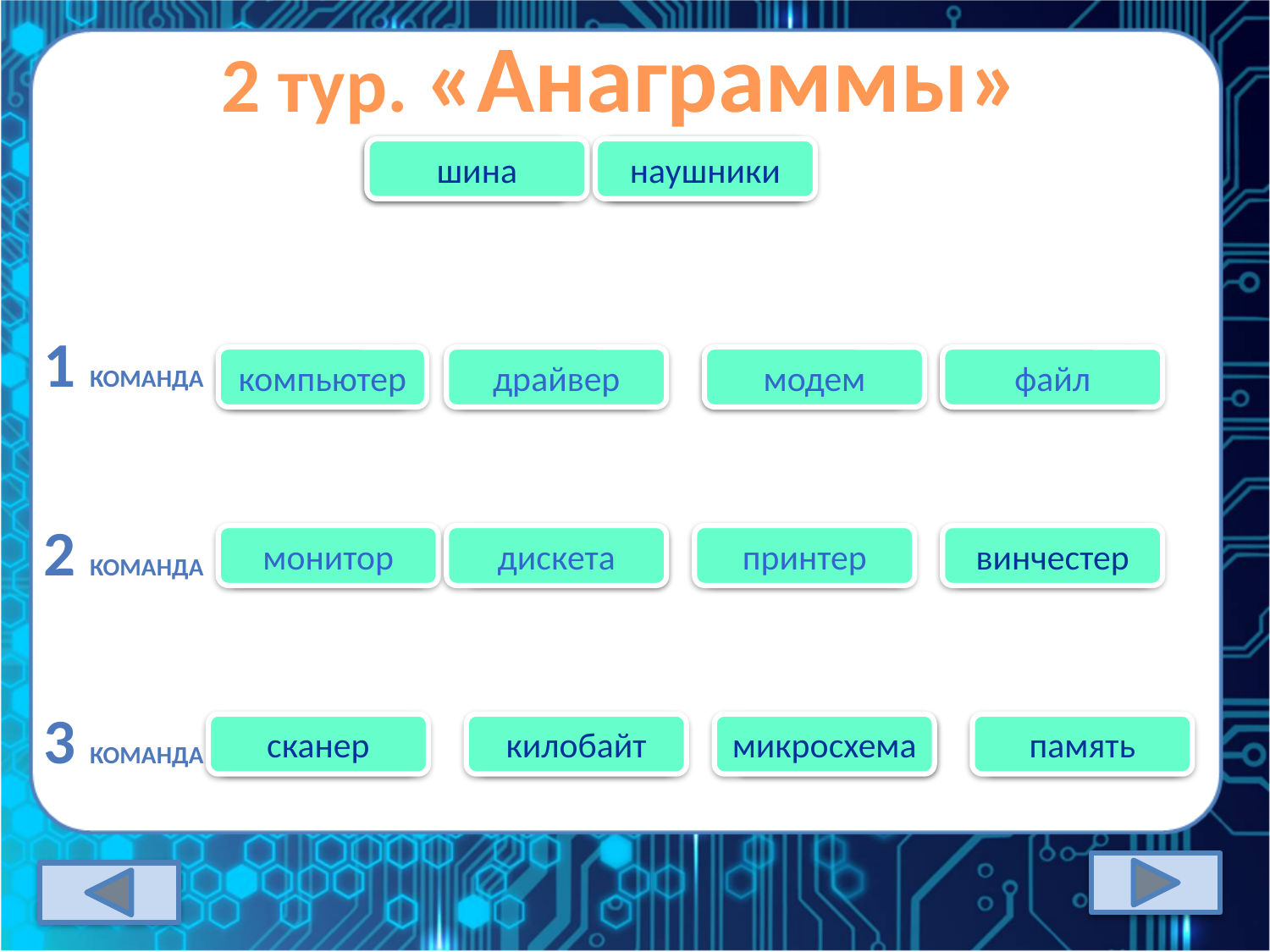

# 2 тур. «Анаграммы»
аниш
шина
наушники
уншаикни
1 команда
ретьюпомк
компьютер
драйвер
вредайр
демом
модем
лайф
файл
2 команда
монитор
ротином
дискета
атексид
принтер
нирперт
винчестер
чесвентир
3 команда
сканер
красен
килобайт
локитайб
микросхема
схеромикма
память
мьпята